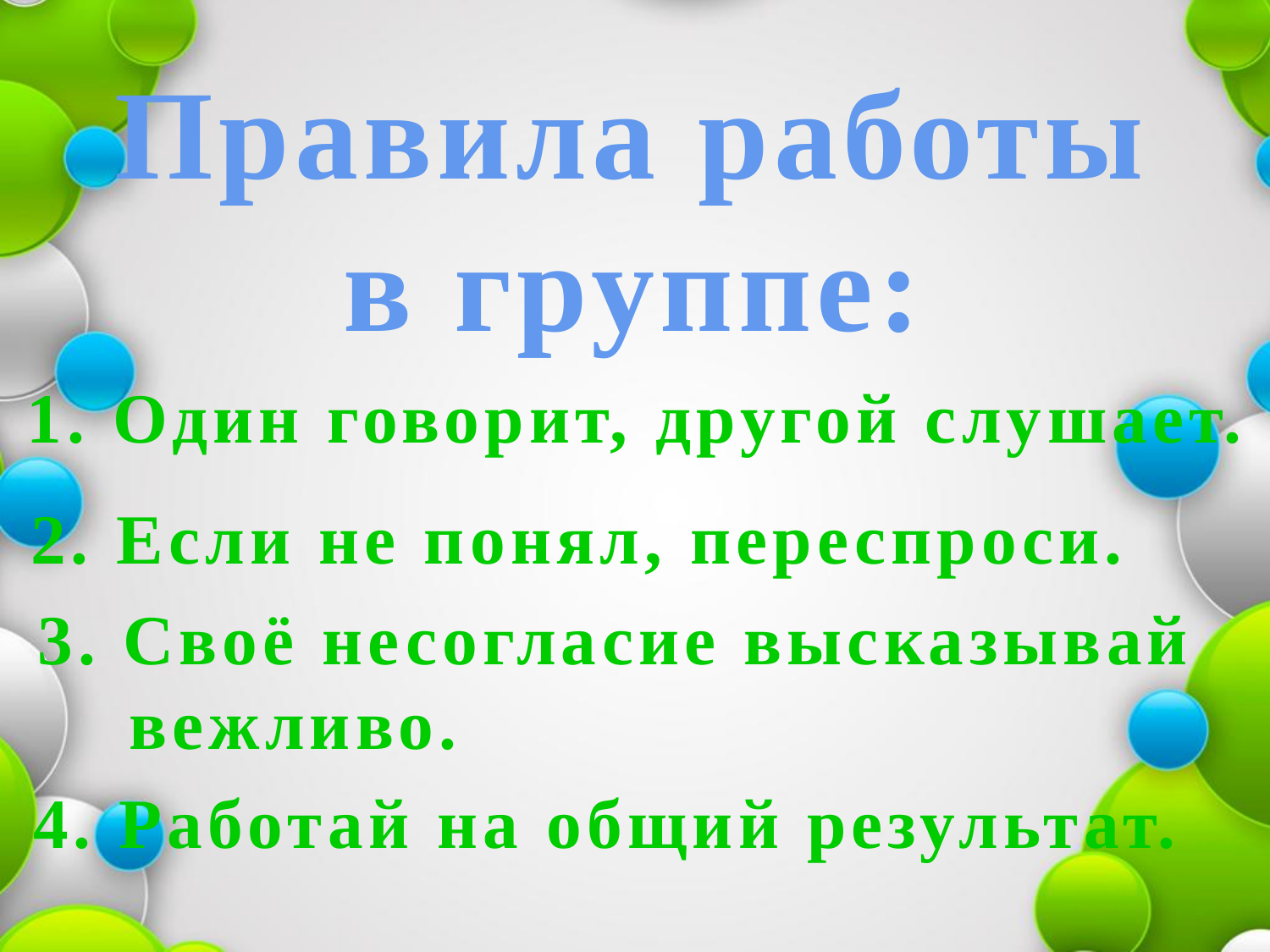

Правила работы в группе:
1. Один говорит, другой слушает.
2. Если не понял, переспроси.
3. Своё несогласие высказывай
    вежливо.
4. Работай на общий результат.